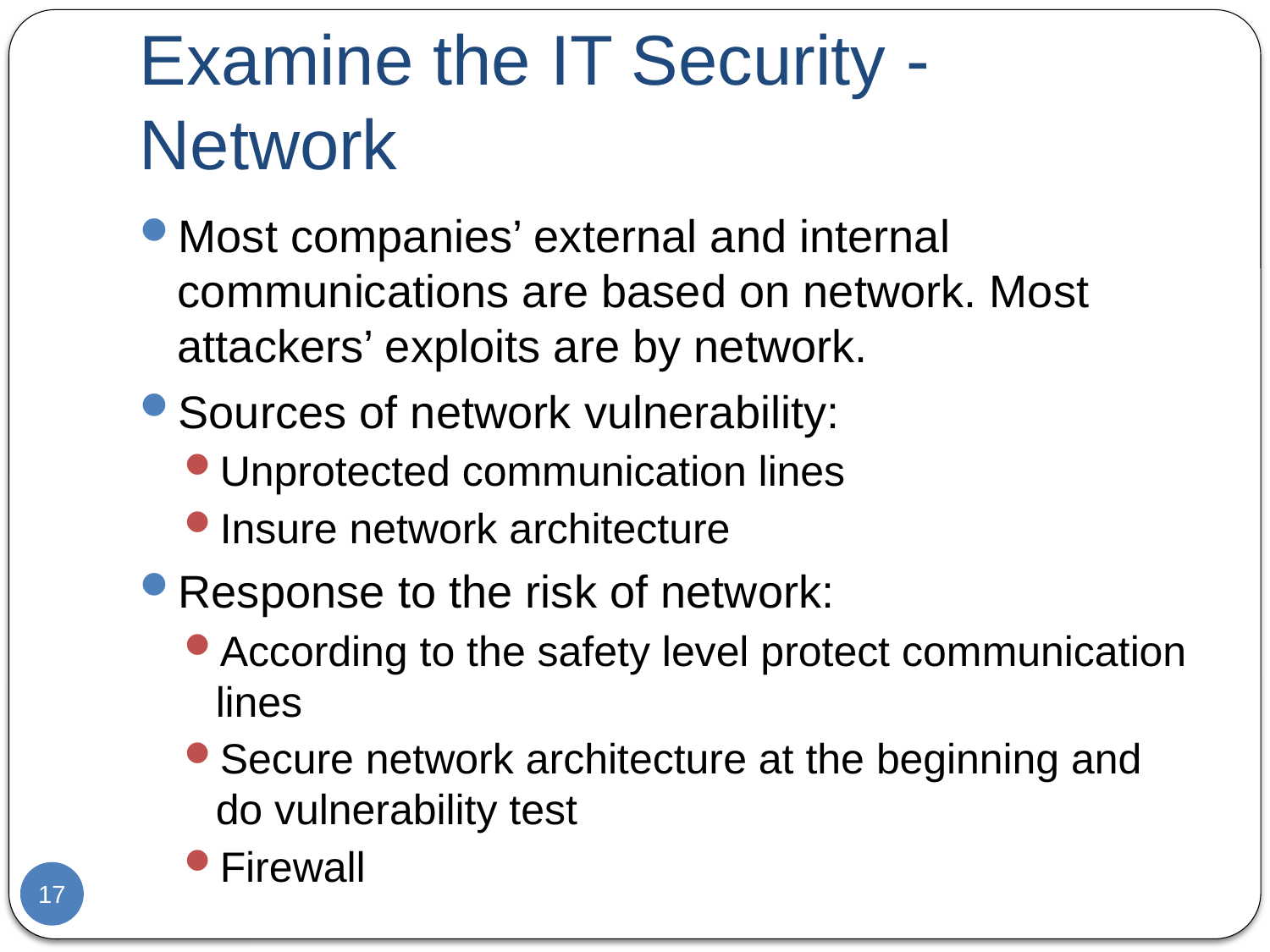

# Examine the IT Security - Network
Most companies’ external and internal communications are based on network. Most attackers’ exploits are by network.
Sources of network vulnerability:
Unprotected communication lines
Insure network architecture
Response to the risk of network:
According to the safety level protect communication lines
Secure network architecture at the beginning and do vulnerability test
Firewall
17